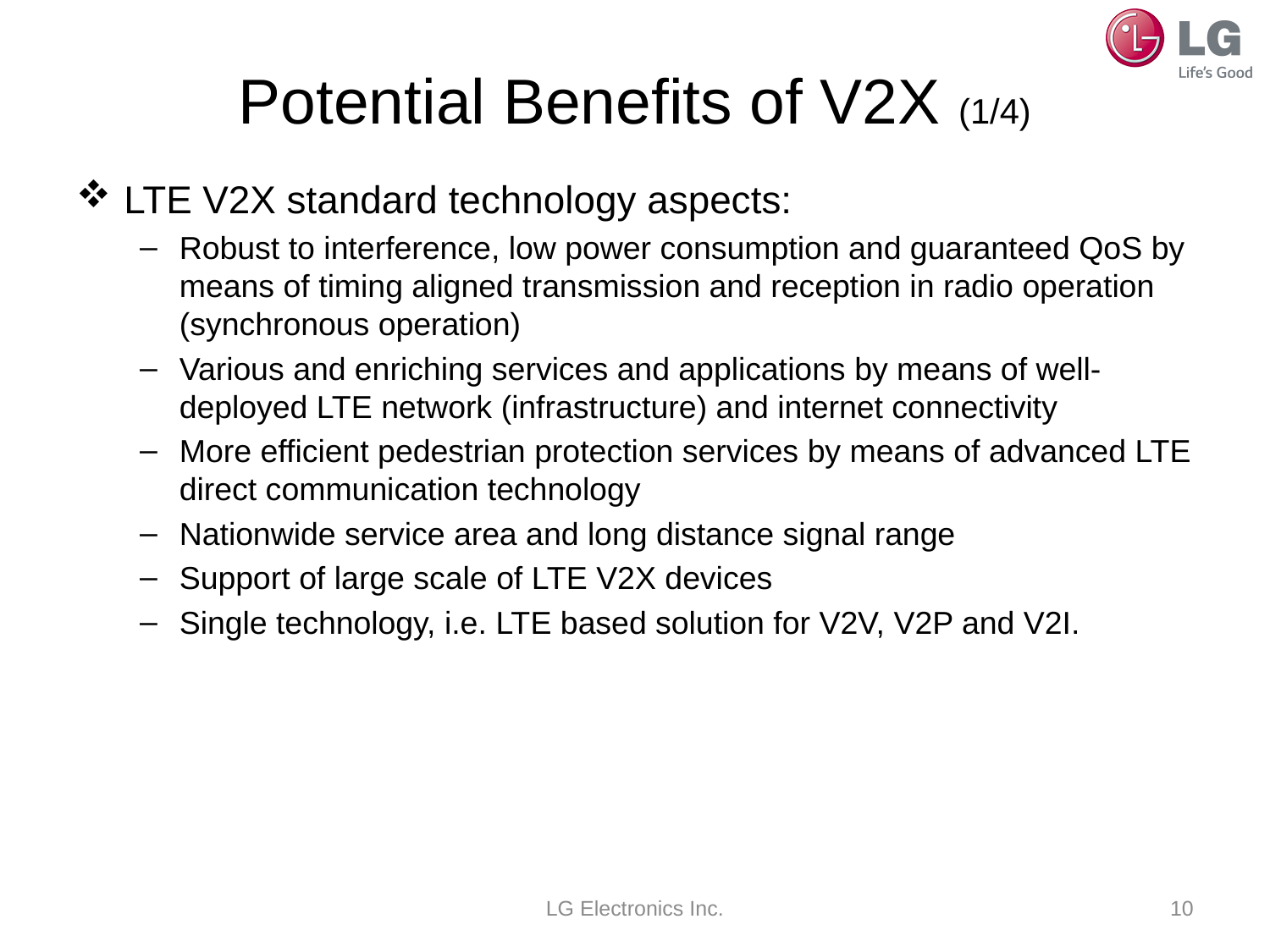

# Potential Benefits of V2X (1/4)
LTE V2X standard technology aspects:
Robust to interference, low power consumption and guaranteed QoS by means of timing aligned transmission and reception in radio operation (synchronous operation)
Various and enriching services and applications by means of well-deployed LTE network (infrastructure) and internet connectivity
More efficient pedestrian protection services by means of advanced LTE direct communication technology
Nationwide service area and long distance signal range
Support of large scale of LTE V2X devices
Single technology, i.e. LTE based solution for V2V, V2P and V2I.

LG Electronics Inc.
10